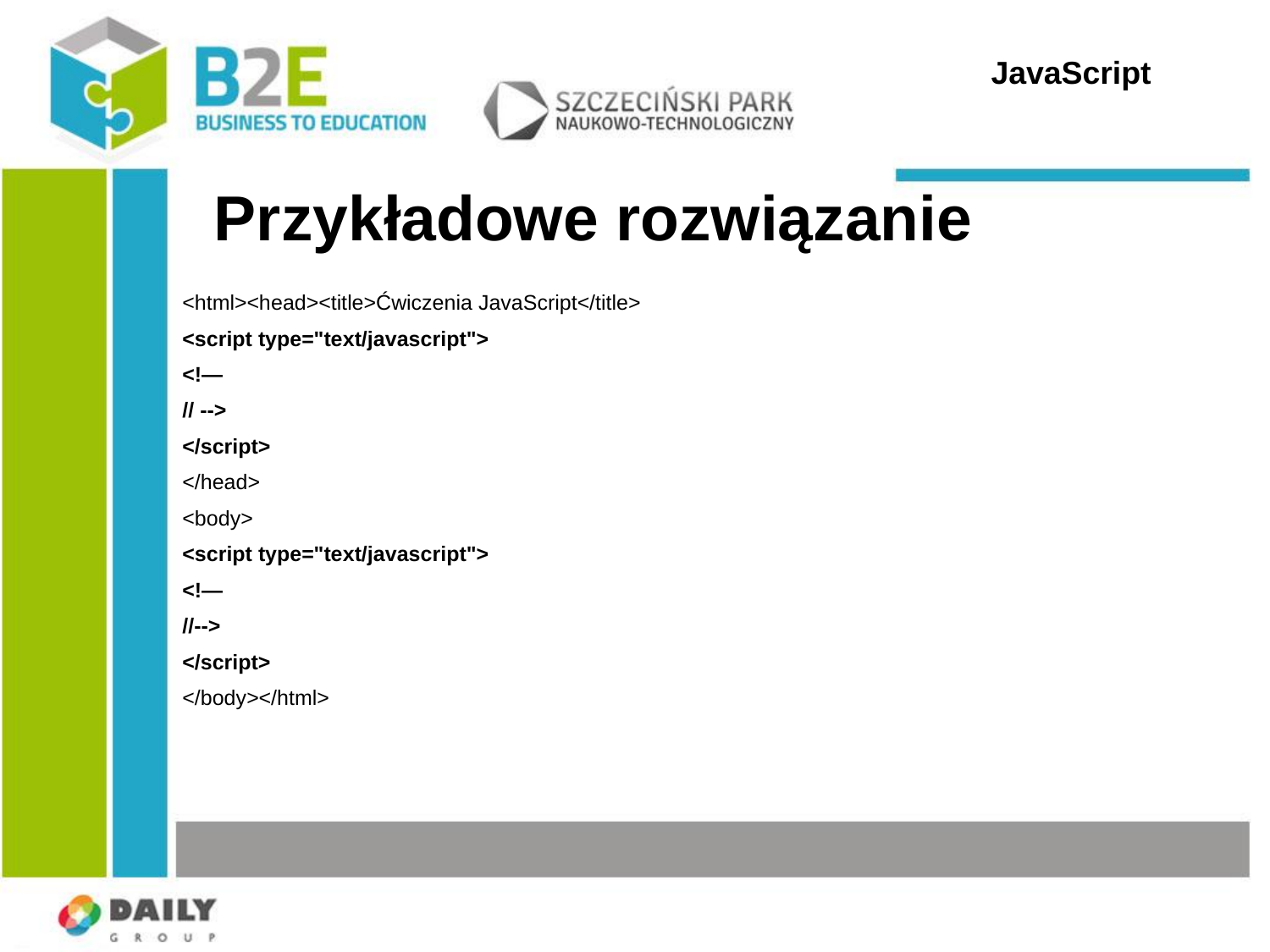

JavaScript
Przykładowe rozwiązanie
<html><head><title>Ćwiczenia JavaScript</title>
<script type="text/javascript">
<!—
// -->
</script>
</head>
<body>
<script type="text/javascript">
<!—
//-->
</script>
</body></html>